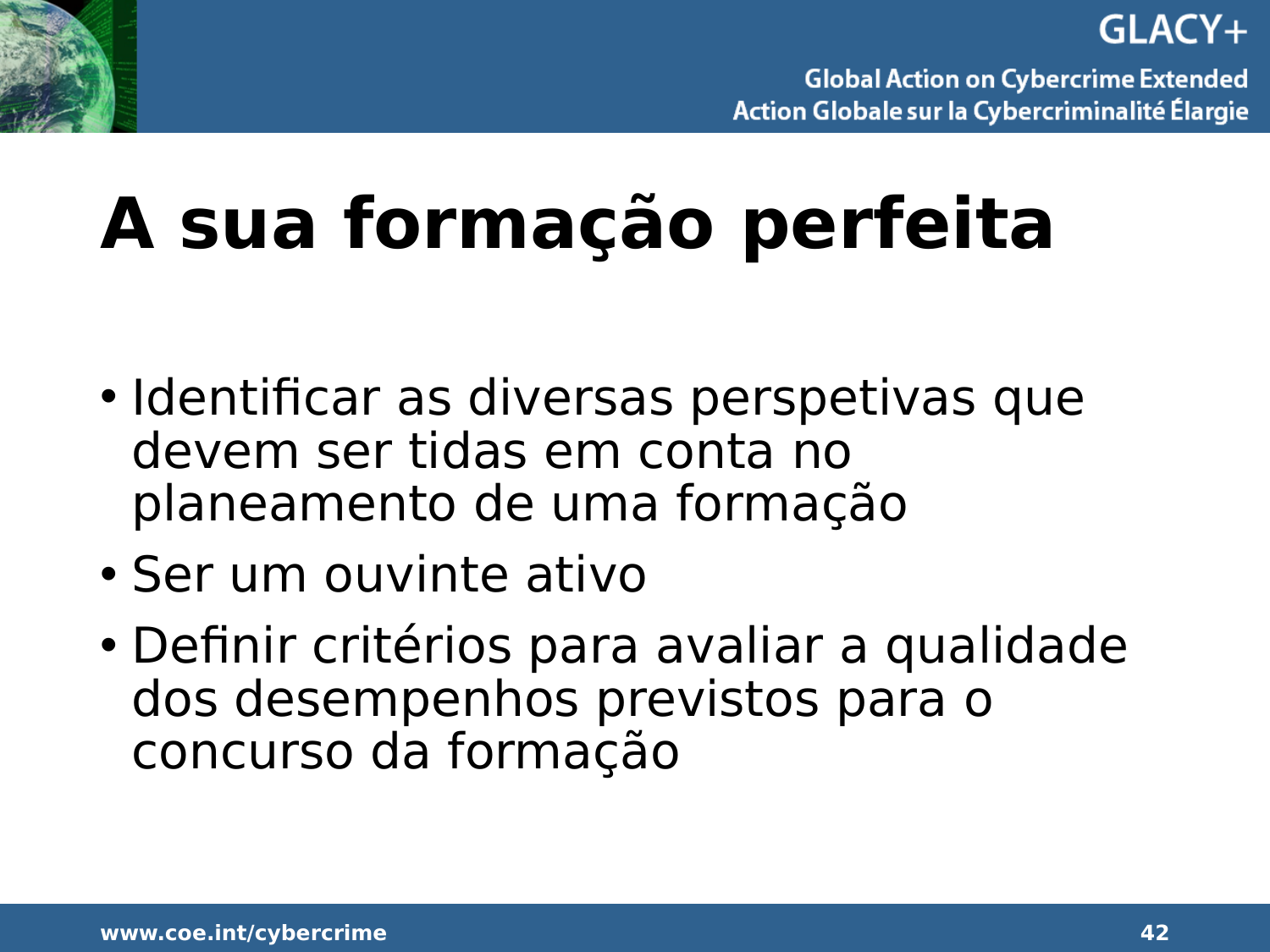

# A sua formação perfeita
Identificar as diversas perspetivas que devem ser tidas em conta no planeamento de uma formação
Ser um ouvinte ativo
Definir critérios para avaliar a qualidade dos desempenhos previstos para o concurso da formação
www.coe.int/cybercrime
42